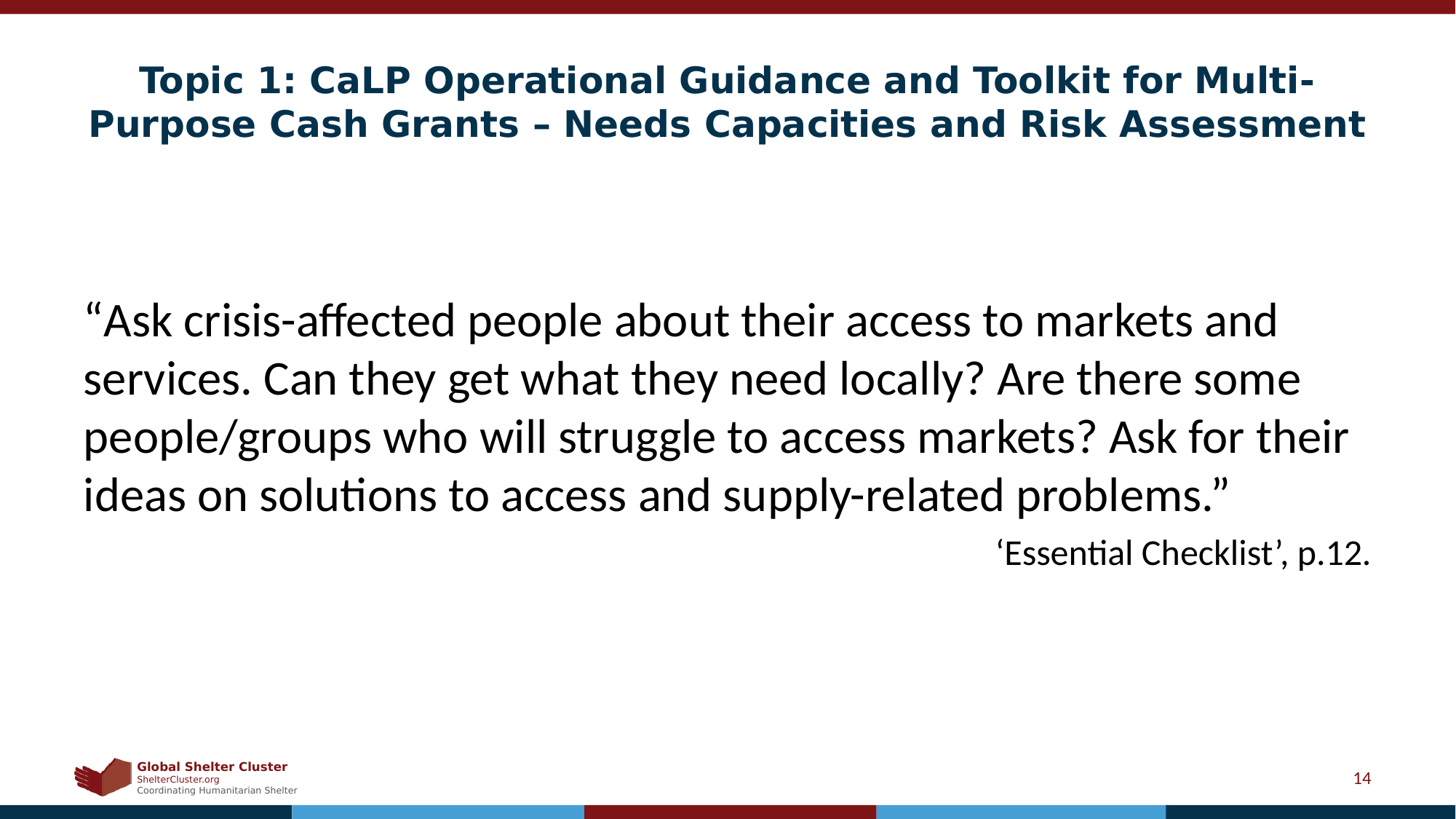

# Topic 1: CaLP Operational Guidance and Toolkit for Multi-Purpose Cash Grants – Needs Capacities and Risk Assessment
“Ask crisis-affected people about their access to markets and services. Can they get what they need locally? Are there some people/groups who will struggle to access markets? Ask for their ideas on solutions to access and supply-related problems.”
 ‘Essential Checklist’, p.12.

14